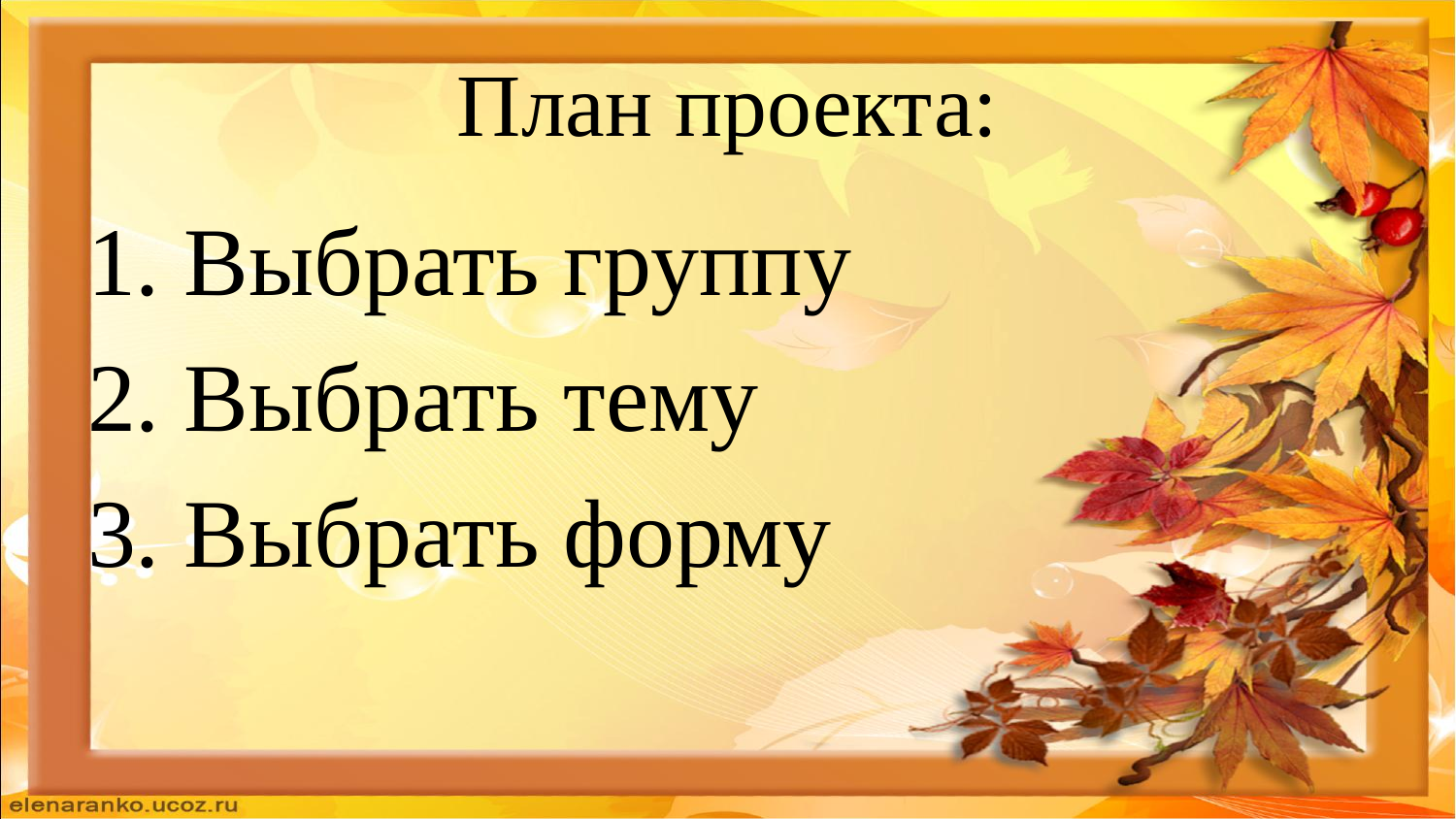

План проекта:
Выбрать группу
Выбрать тему
Выбрать форму